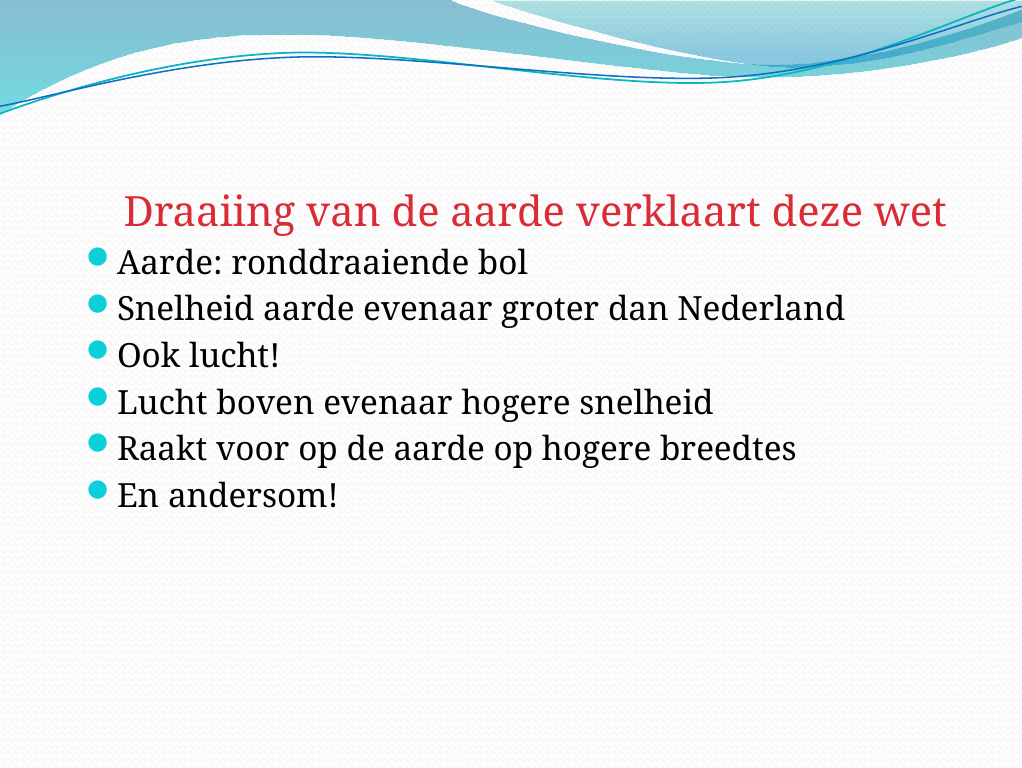

Draaiing van de aarde verklaart deze wet
Aarde: ronddraaiende bol
Snelheid aarde evenaar groter dan Nederland
Ook lucht!
Lucht boven evenaar hogere snelheid
Raakt voor op de aarde op hogere breedtes
En andersom!